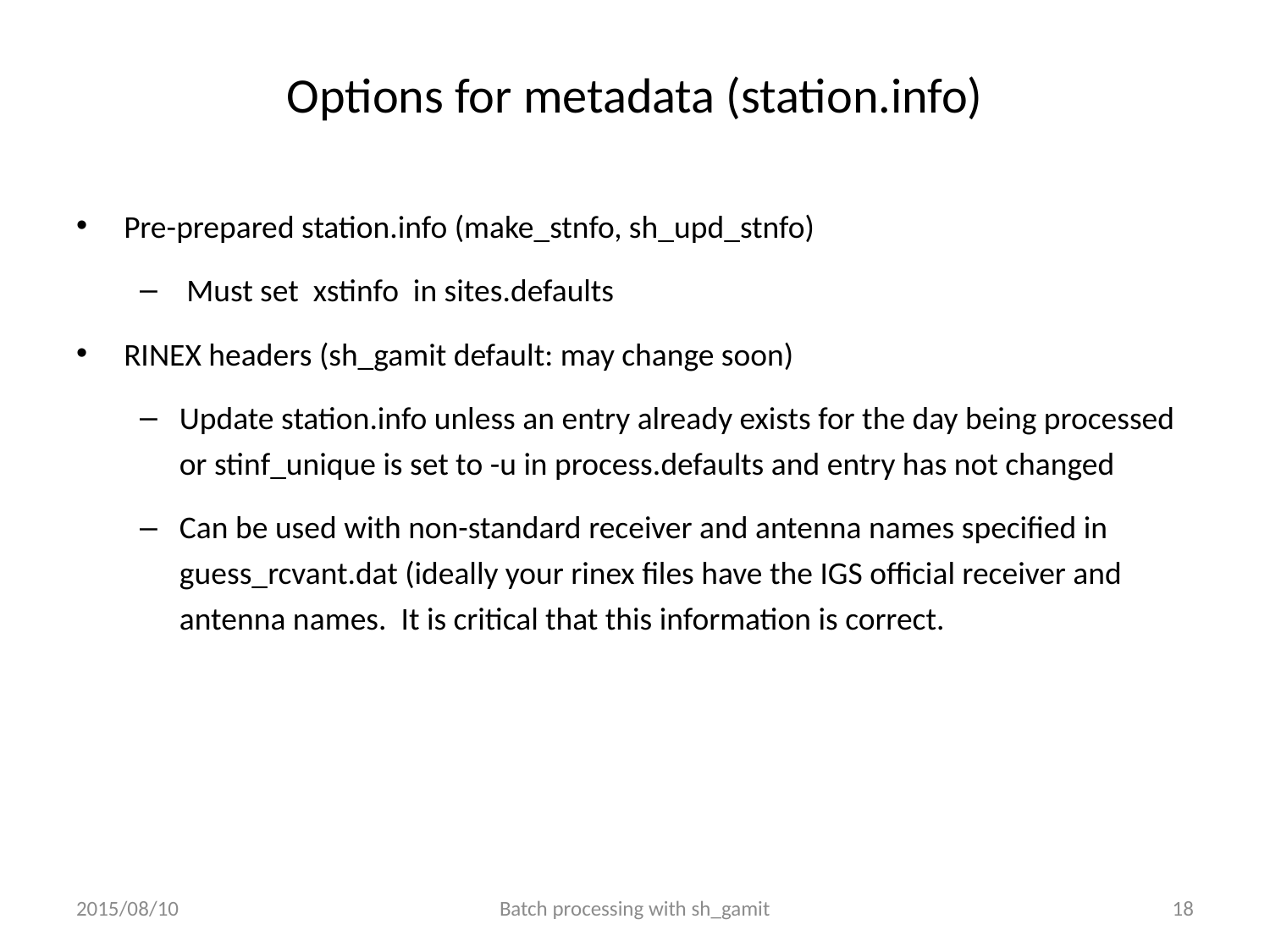

# Options for metadata (station.info)
Pre-prepared station.info (make_stnfo, sh_upd_stnfo)
 Must set  xstinfo  in sites.defaults
RINEX headers (sh_gamit default: may change soon)
Update station.info unless an entry already exists for the day being processed or stinf_unique is set to -u in process.defaults and entry has not changed
Can be used with non-standard receiver and antenna names specified in guess_rcvant.dat (ideally your rinex files have the IGS official receiver and antenna names.  It is critical that this information is correct.
2015/08/10
Batch processing with sh_gamit
18